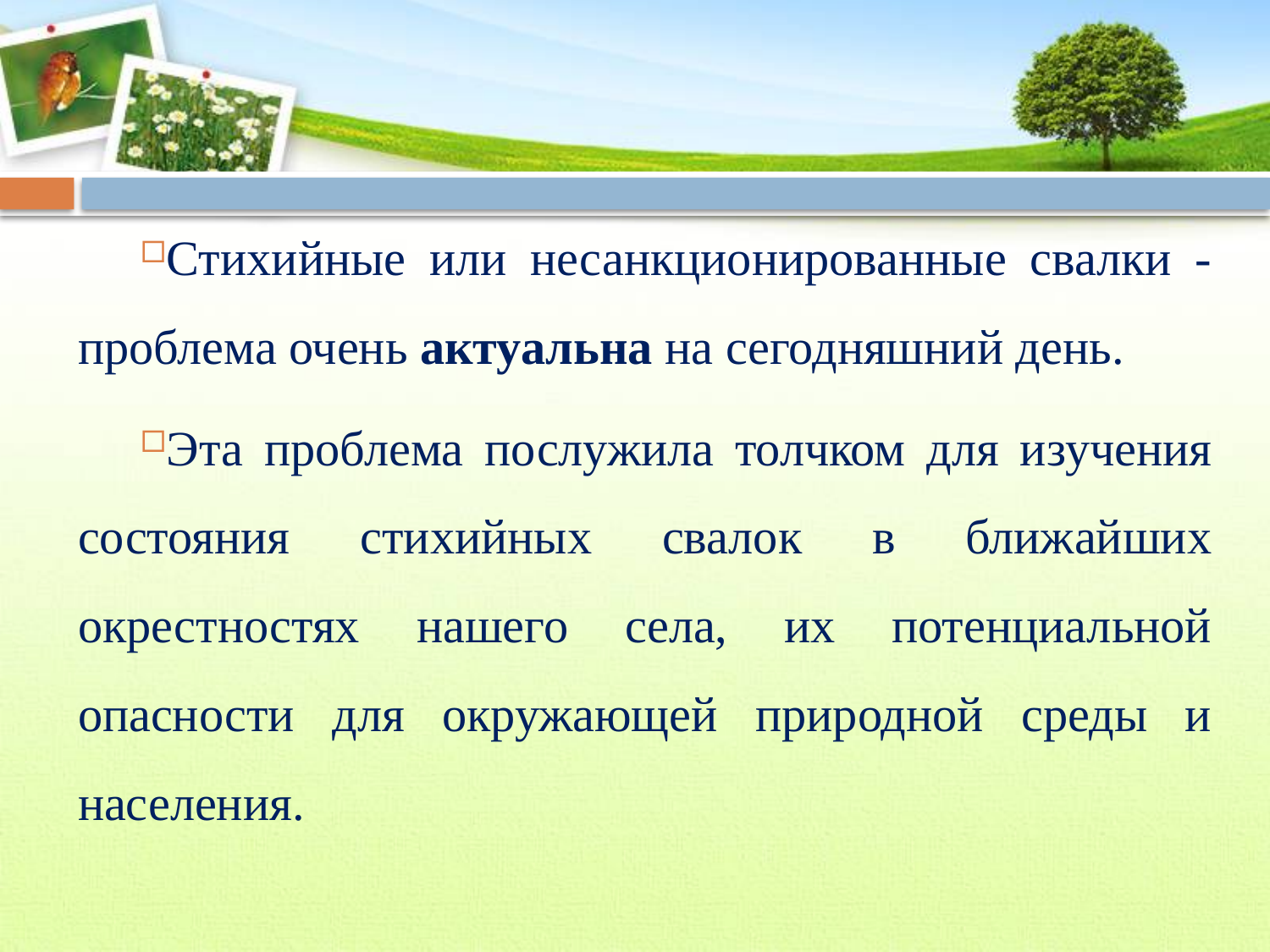

Стихийные или несанкционированные свалки - проблема очень актуальна на сегодняшний день.
Эта проблема послужила толчком для изучения состояния стихийных свалок в ближайших окрестностях нашего села, их потенциальной опасности для окружающей природной среды и населения.